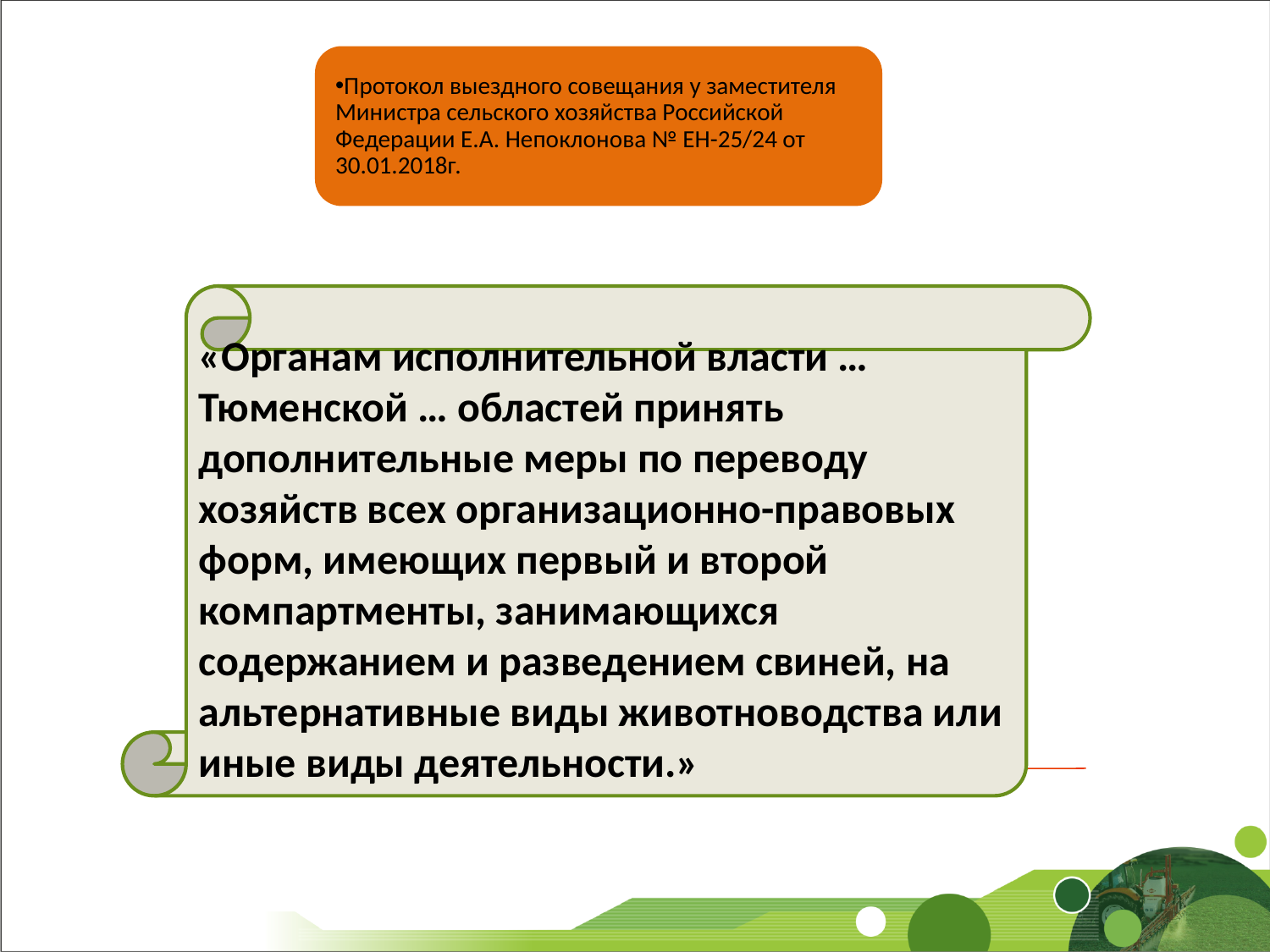

Протокол выездного совещания у заместителя Министра сельского хозяйства Российской Федерации Е.А. Непоклонова № ЕН-25/24 от 30.01.2018г.
«Органам исполнительной власти … Тюменской … областей принять дополнительные меры по переводу хозяйств всех организационно-правовых форм, имеющих первый и второй компартменты, занимающихся содержанием и разведением свиней, на альтернативные виды животноводства или иные виды деятельности.»